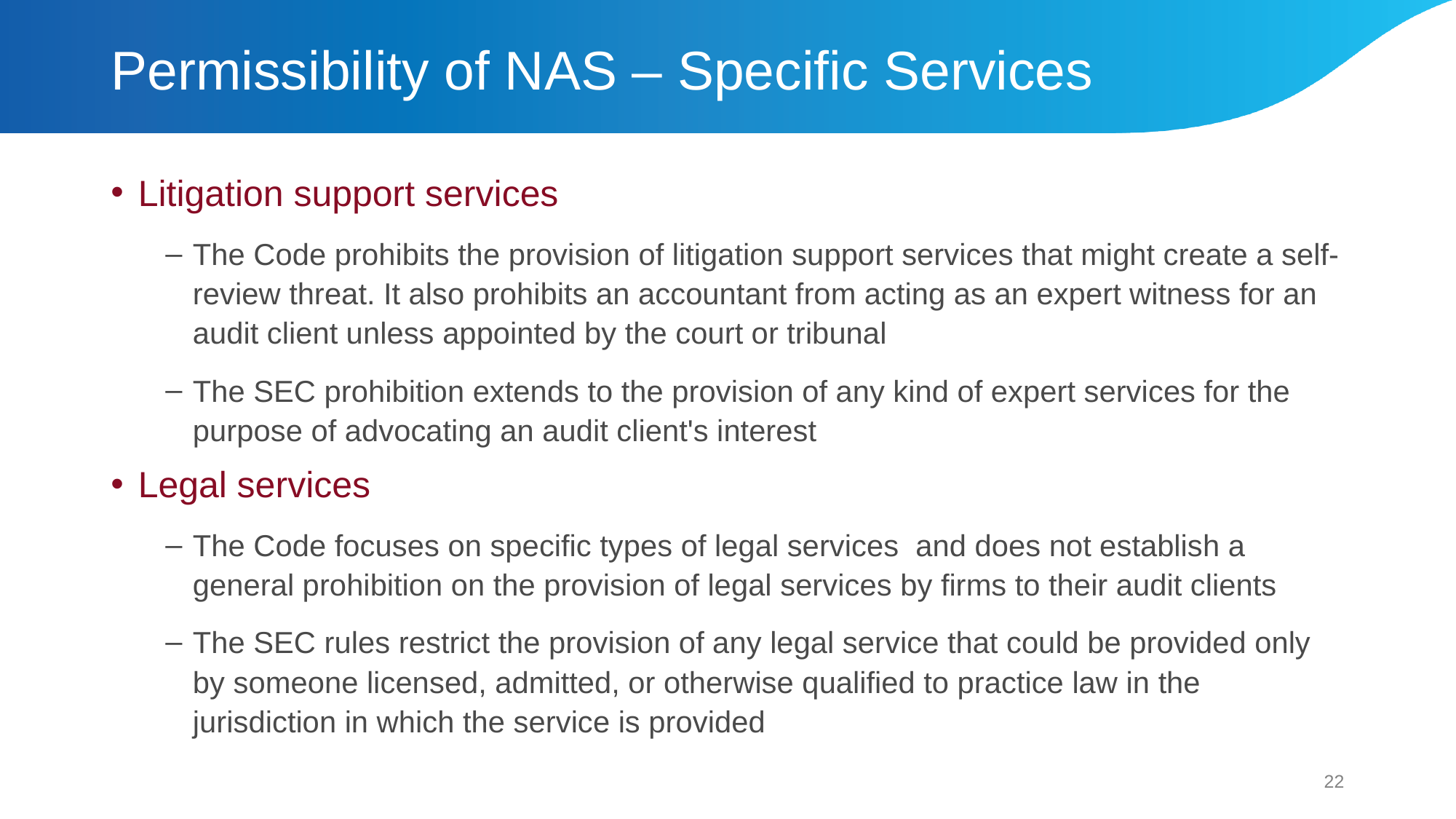

# Permissibility of NAS – Specific Services
Litigation support services
The Code prohibits the provision of litigation support services that might create a self-review threat. It also prohibits an accountant from acting as an expert witness for an audit client unless appointed by the court or tribunal
The SEC prohibition extends to the provision of any kind of expert services for the purpose of advocating an audit client's interest
Legal services
The Code focuses on specific types of legal services  and does not establish a general prohibition on the provision of legal services by firms to their audit clients
The SEC rules restrict the provision of any legal service that could be provided only by someone licensed, admitted, or otherwise qualified to practice law in the jurisdiction in which the service is provided

22